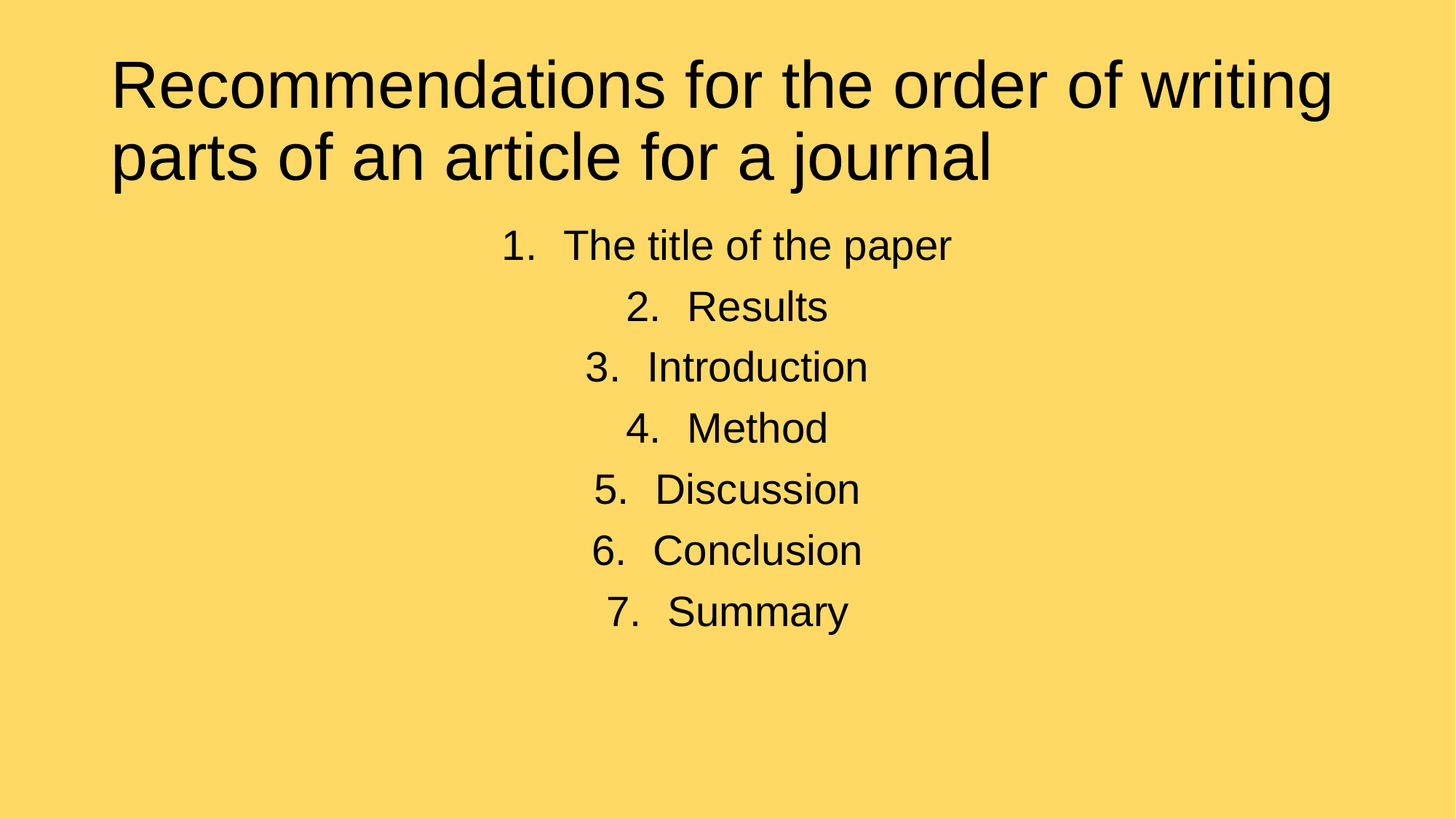

# Recommendations for the order of writing parts of an article for a journal
The title of the paper
Results
Introduction
Method
Discussion
Conclusion
Summary